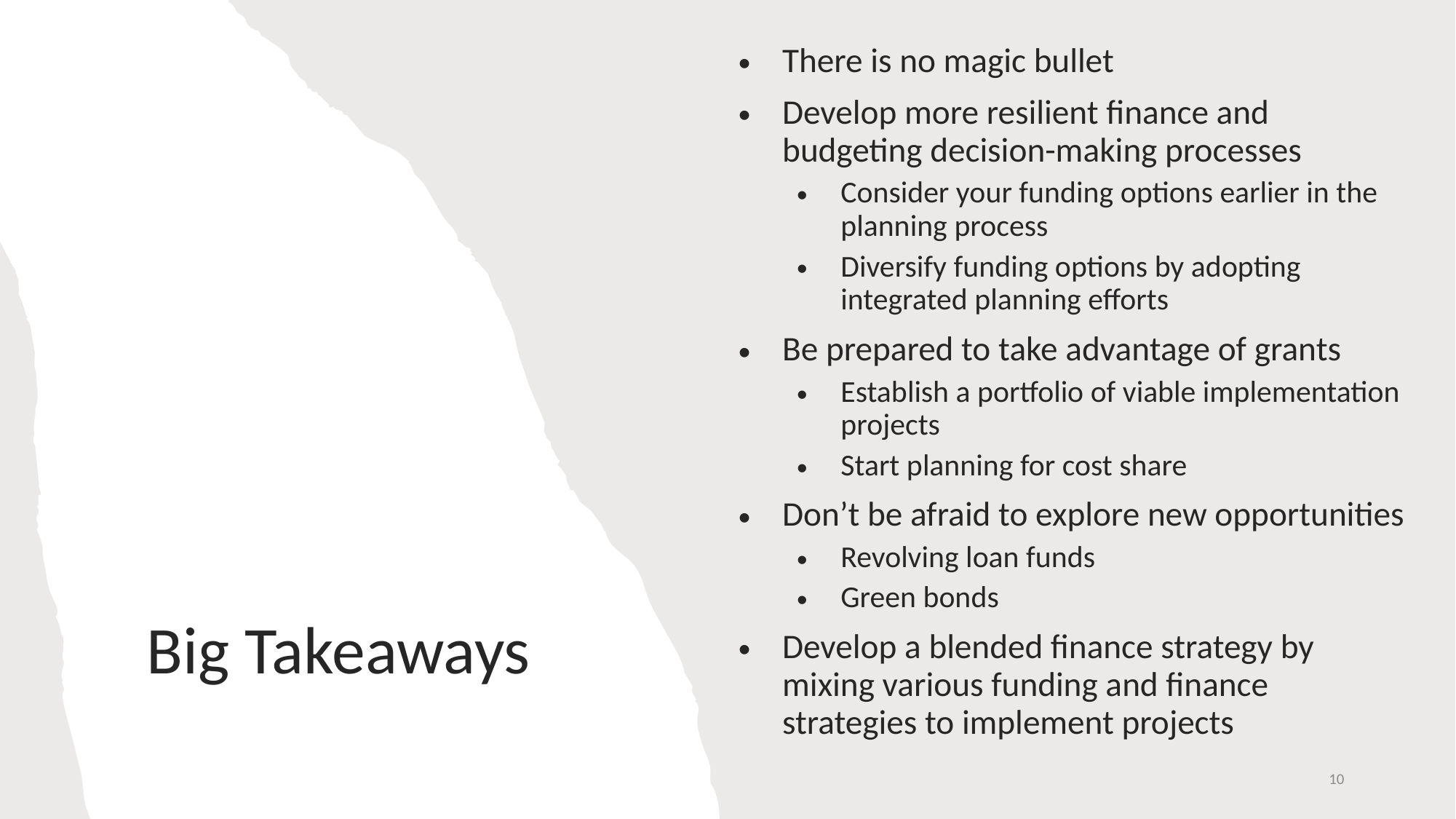

There is no magic bullet
Develop more resilient finance and budgeting decision-making processes
Consider your funding options earlier in the planning process
Diversify funding options by adopting integrated planning efforts
Be prepared to take advantage of grants
Establish a portfolio of viable implementation projects
Start planning for cost share
Don’t be afraid to explore new opportunities
Revolving loan funds
Green bonds
Develop a blended finance strategy by mixing various funding and finance strategies to implement projects

# Big Takeaways
10